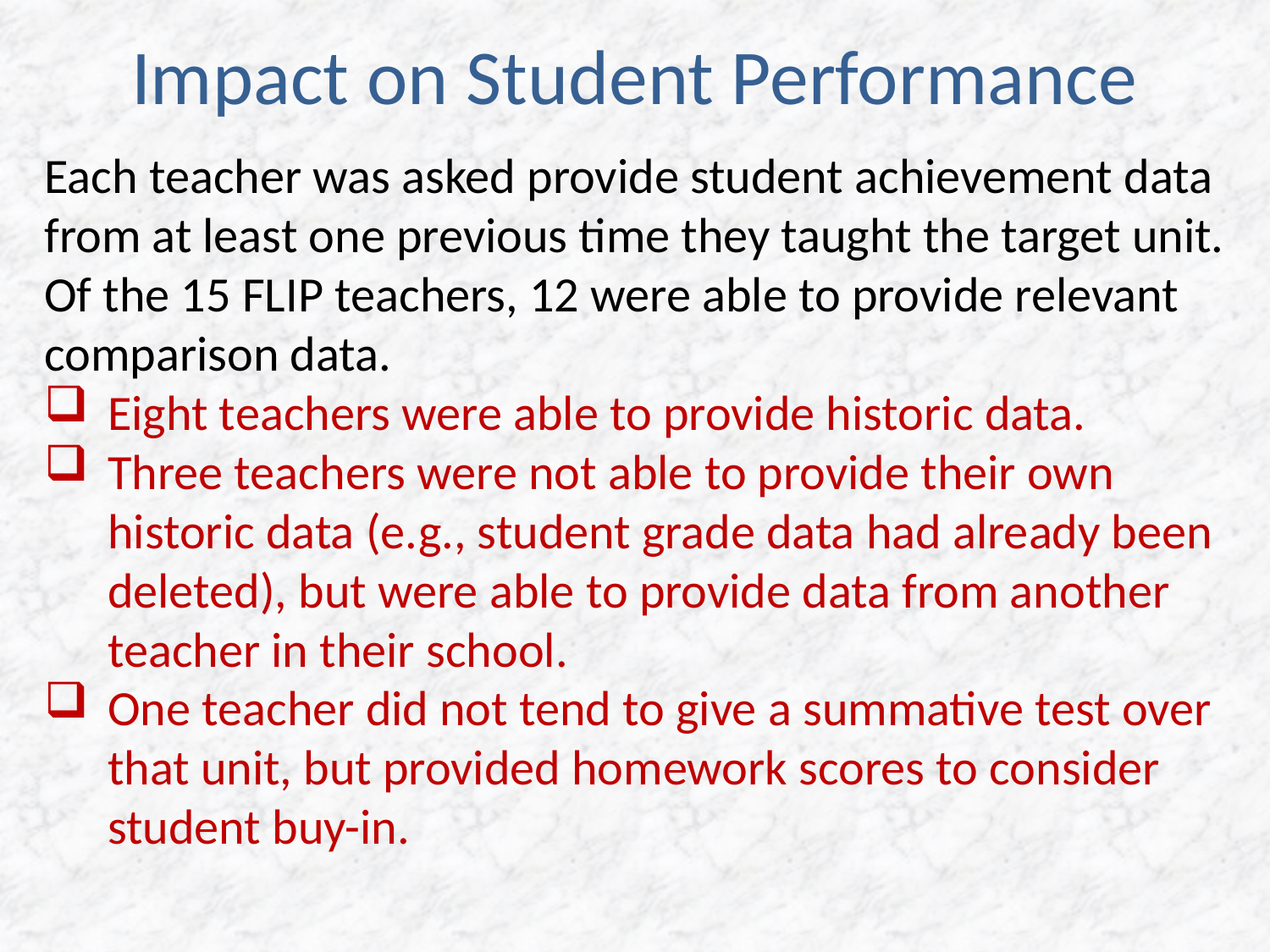

Impact on Student Performance
Each teacher was asked provide student achievement data from at least one previous time they taught the target unit. Of the 15 FLIP teachers, 12 were able to provide relevant comparison data.
Eight teachers were able to provide historic data.
Three teachers were not able to provide their own historic data (e.g., student grade data had already been deleted), but were able to provide data from another teacher in their school.
One teacher did not tend to give a summative test over that unit, but provided homework scores to consider student buy-in.